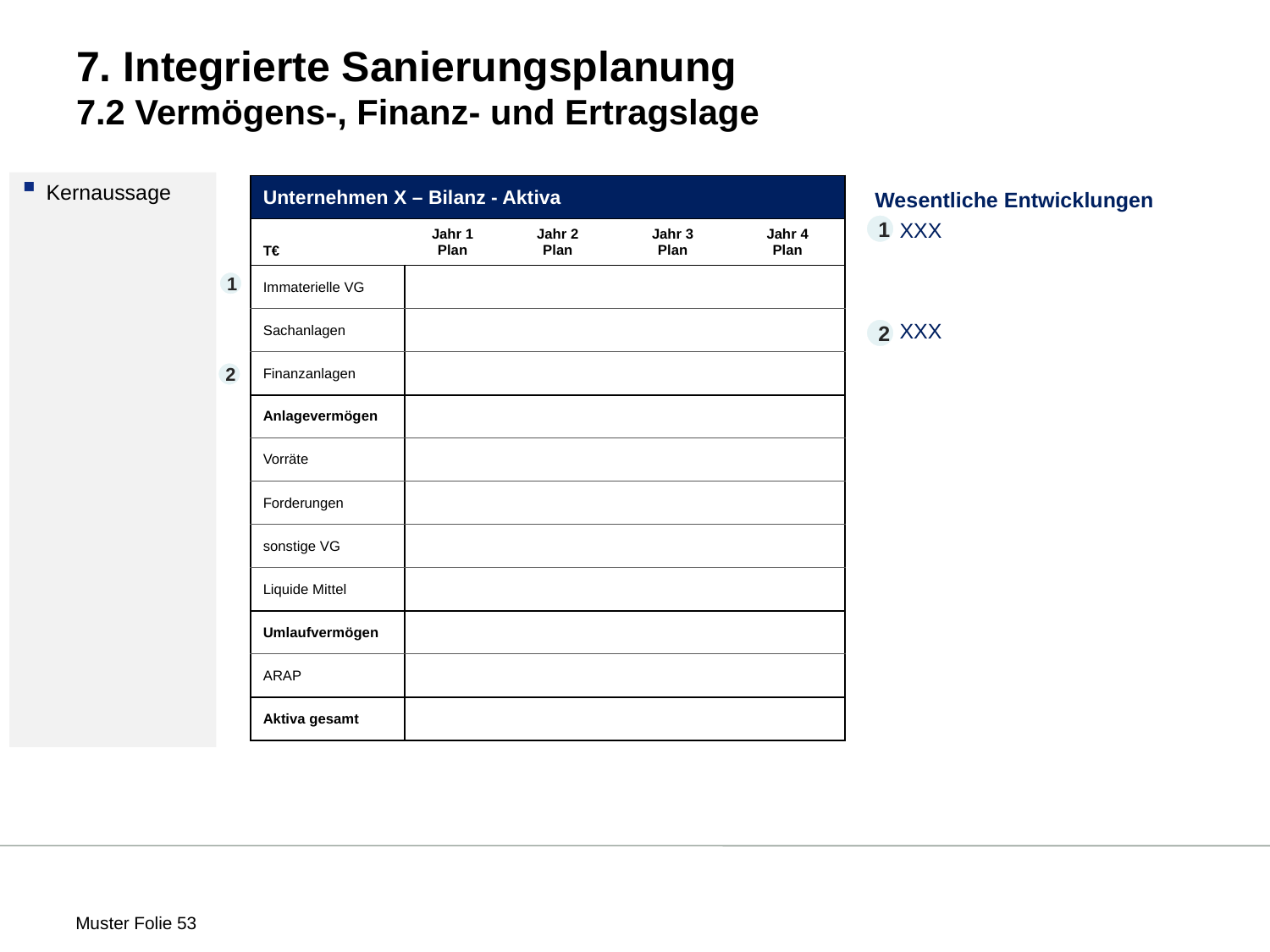

# 7. Integrierte Sanierungsplanung 7.2 Vermögens-, Finanz- und Ertragslage
Kernaussage
| Unternehmen X – Bilanz - Aktiva |  |  |  |  |
| --- | --- | --- | --- | --- |
| T€ | Jahr 1 Plan | Jahr 2 Plan | Jahr 3 Plan | Jahr 4 Plan |
| Immaterielle VG |  |  |  |  |
| Sachanlagen |  |  |  |  |
| Finanzanlagen |  |  |  |  |
| Anlagevermögen |  |  |  |  |
| Vorräte |  |  |  |  |
| Forderungen |  |  |  |  |
| sonstige VG |  |  |  |  |
| Liquide Mittel |  |  |  |  |
| Umlaufvermögen |  |  |  |  |
| ARAP |  |  |  |  |
| Aktiva gesamt |  |  |  |  |
Wesentliche Entwicklungen
XXX
XXX
1
1
2
2
 Muster Folie 53